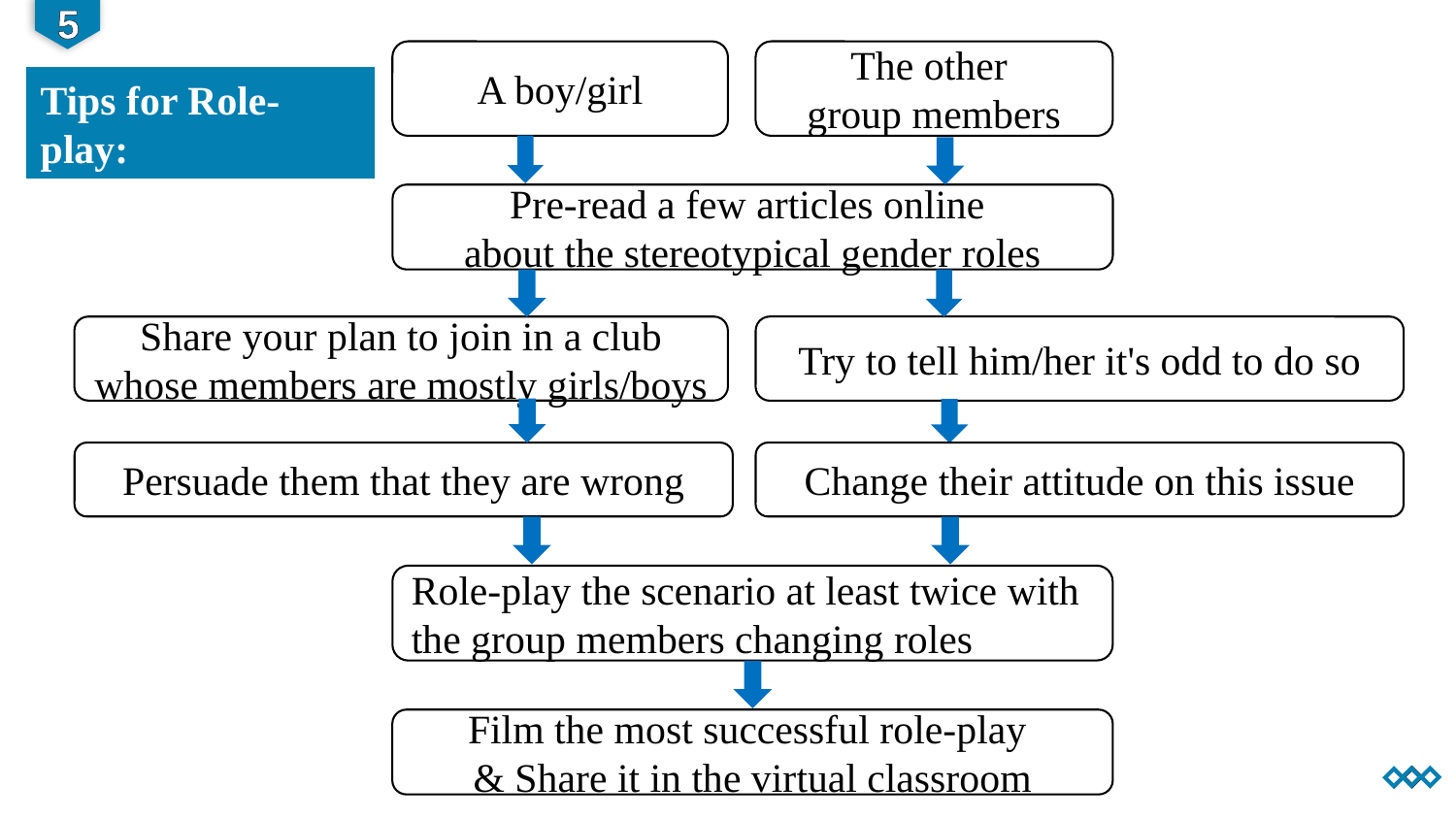

5
A boy/girl
The other
group members
Tips for Role-play:

Pre-read a few articles online
about the stereotypical gender roles

Share your plan to join in a club whose members are mostly girls/boys
Try to tell him/her it's odd to do so

Persuade them that they are wrong
Change their attitude on this issue

Role-play the scenario at least twice with the group members changing roles

Film the most successful role-play
& Share it in the virtual classroom